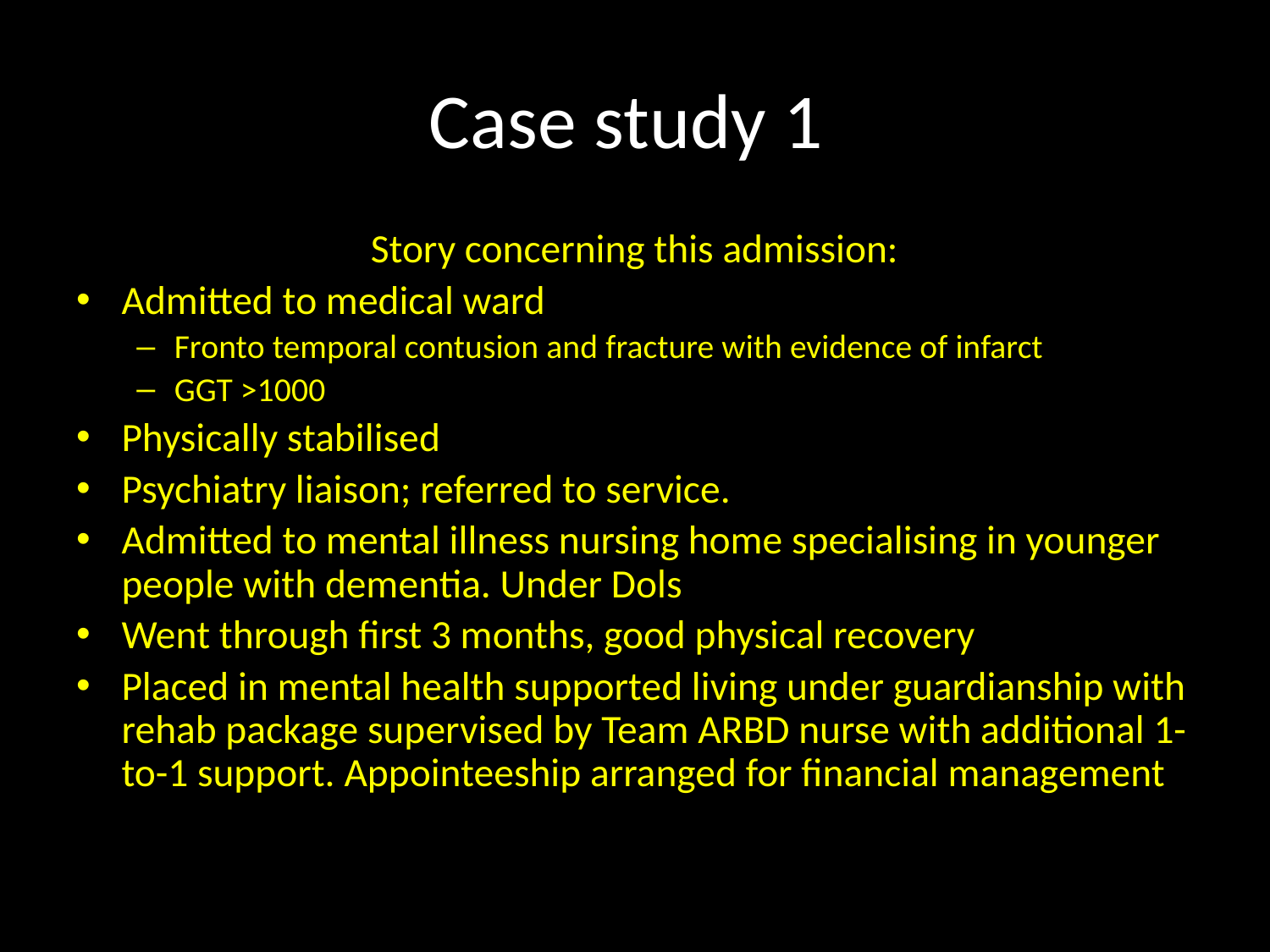

Case study 1
Story concerning this admission:
Admitted to medical ward
Fronto temporal contusion and fracture with evidence of infarct
GGT >1000
Physically stabilised
Psychiatry liaison; referred to service.
Admitted to mental illness nursing home specialising in younger people with dementia. Under Dols
Went through first 3 months, good physical recovery
Placed in mental health supported living under guardianship with rehab package supervised by Team ARBD nurse with additional 1-to-1 support. Appointeeship arranged for financial management